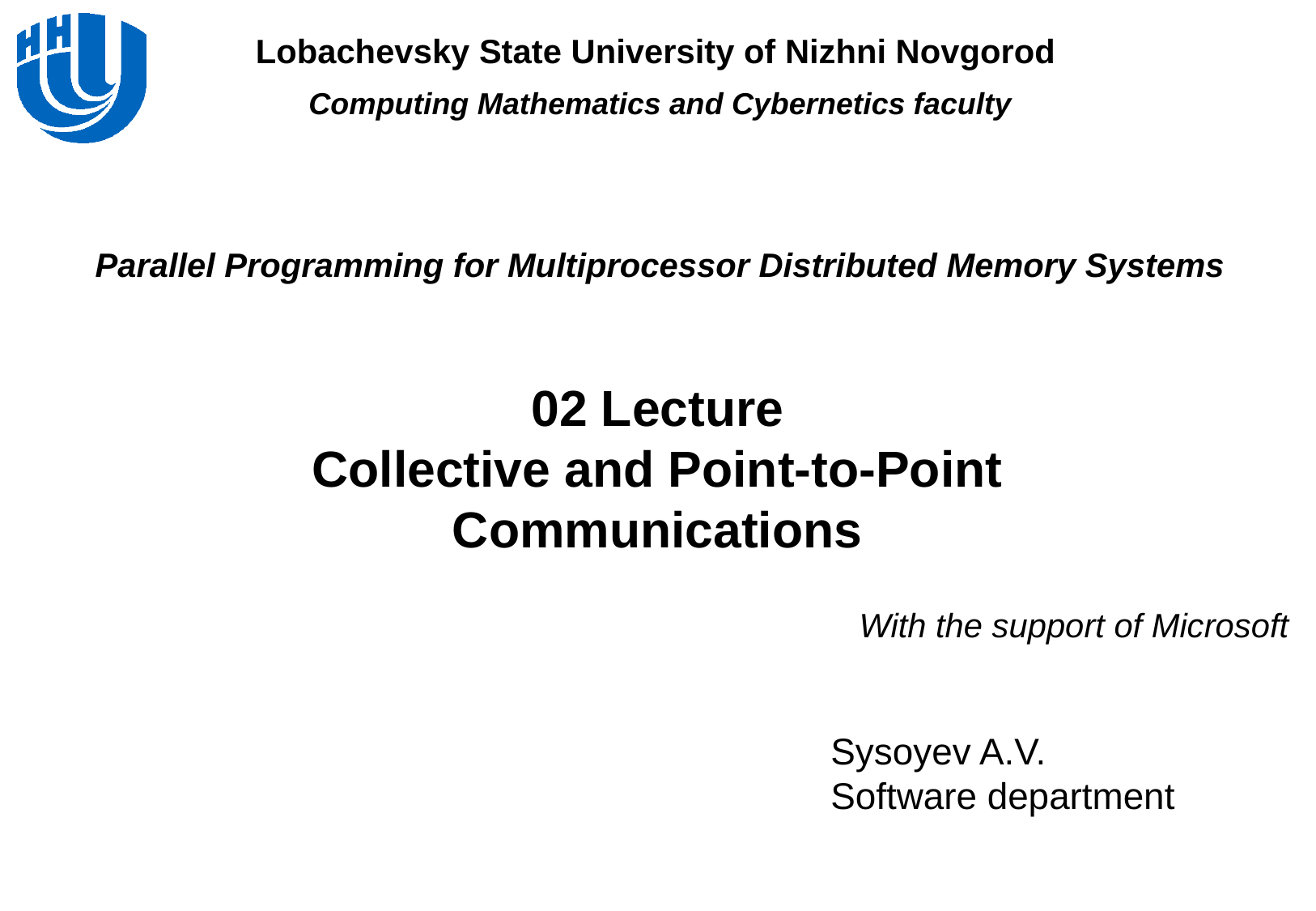

Parallel Programming for Multiprocessor Distributed Memory Systems
02 Lecture
 Collective and Point-to-Point
Communications
With the support of Microsoft
Sysoyev A.V.
Software department